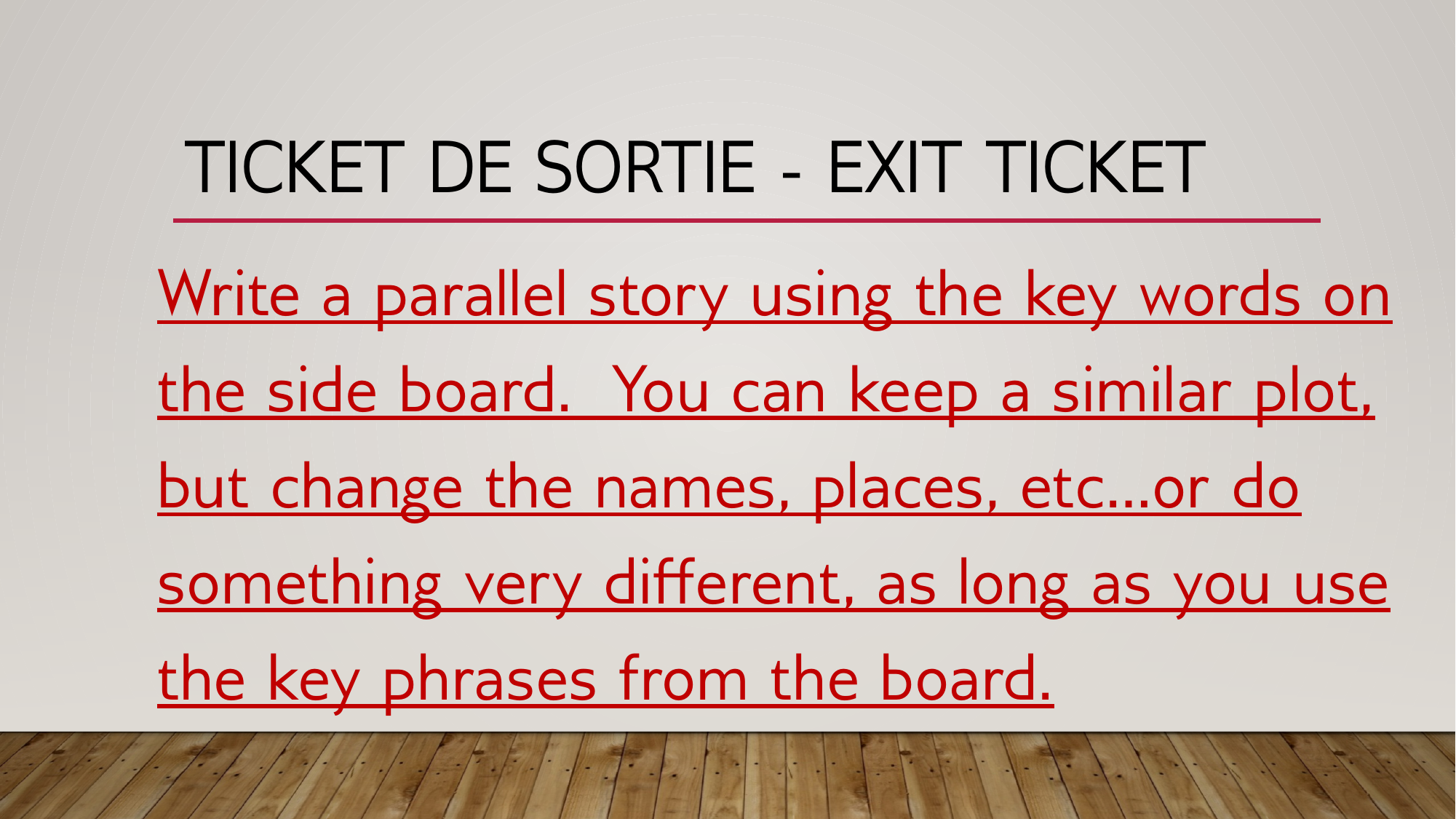

# Ticket de sortie - Exit ticket
Write a parallel story using the key words on the side board.  You can keep a similar plot, but change the names, places, etc…or do something very different, as long as you use the key phrases from the board.